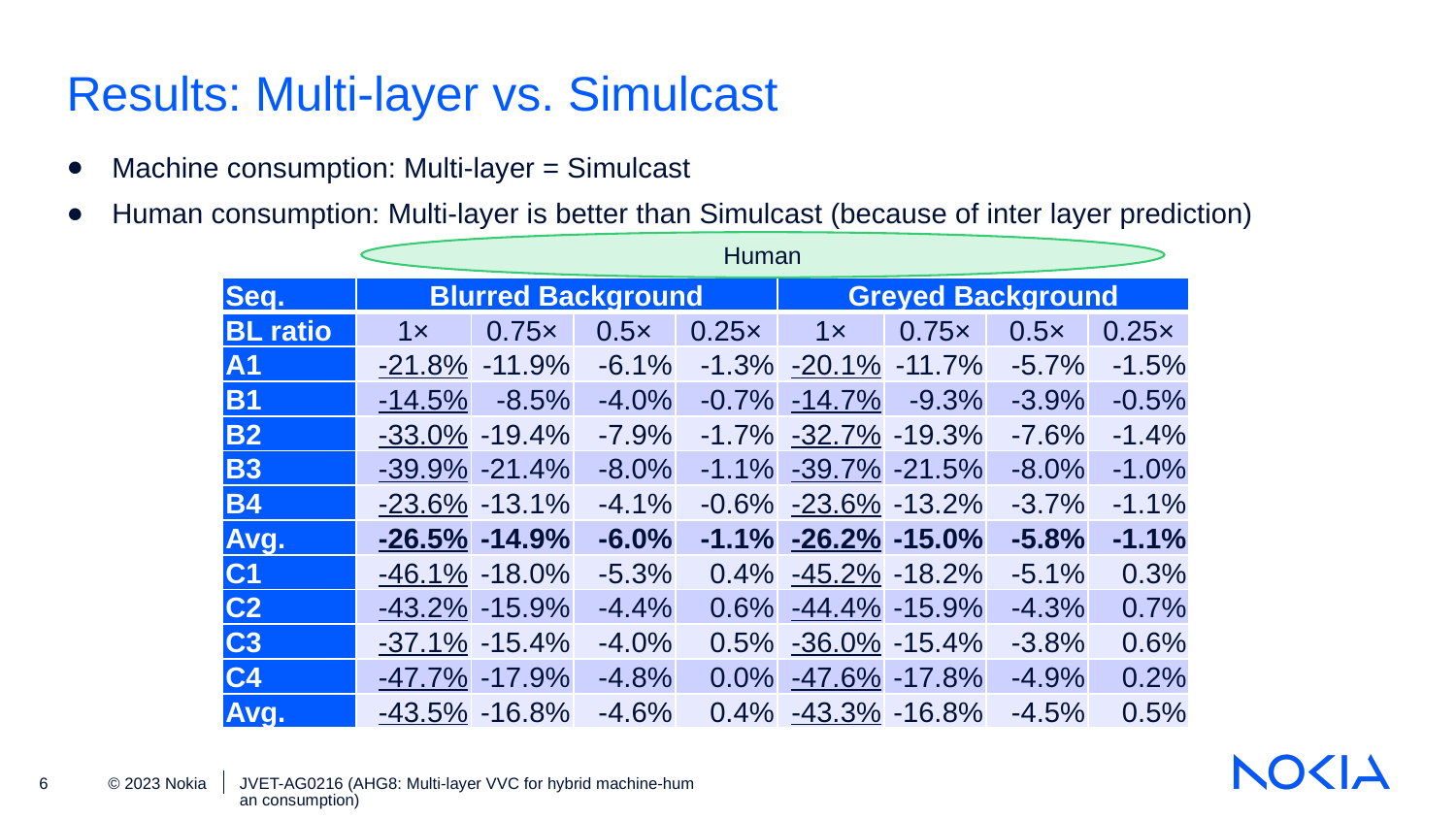

Results: Multi-layer vs. Simulcast

Machine consumption: Multi-layer = Simulcast
Human consumption: Multi-layer is better than Simulcast (because of inter layer prediction)
Human
| Seq. | Blurred Background |  |  |  | Greyed Background |  |  |  |
| --- | --- | --- | --- | --- | --- | --- | --- | --- |
| BL ratio | 1× | 0.75× | 0.5× | 0.25× | 1× | 0.75× | 0.5× | 0.25× |
| A1 | -21.8% | -11.9% | -6.1% | -1.3% | -20.1% | -11.7% | -5.7% | -1.5% |
| B1 | -14.5% | -8.5% | -4.0% | -0.7% | -14.7% | -9.3% | -3.9% | -0.5% |
| B2 | -33.0% | -19.4% | -7.9% | -1.7% | -32.7% | -19.3% | -7.6% | -1.4% |
| B3 | -39.9% | -21.4% | -8.0% | -1.1% | -39.7% | -21.5% | -8.0% | -1.0% |
| B4 | -23.6% | -13.1% | -4.1% | -0.6% | -23.6% | -13.2% | -3.7% | -1.1% |
| Avg. | -26.5% | -14.9% | -6.0% | -1.1% | -26.2% | -15.0% | -5.8% | -1.1% |
| C1 | -46.1% | -18.0% | -5.3% | 0.4% | -45.2% | -18.2% | -5.1% | 0.3% |
| C2 | -43.2% | -15.9% | -4.4% | 0.6% | -44.4% | -15.9% | -4.3% | 0.7% |
| C3 | -37.1% | -15.4% | -4.0% | 0.5% | -36.0% | -15.4% | -3.8% | 0.6% |
| C4 | -47.7% | -17.9% | -4.8% | 0.0% | -47.6% | -17.8% | -4.9% | 0.2% |
| Avg. | -43.5% | -16.8% | -4.6% | 0.4% | -43.3% | -16.8% | -4.5% | 0.5% |
JVET-AG0216 (AHG8: Multi-layer VVC for hybrid machine-human consumption)